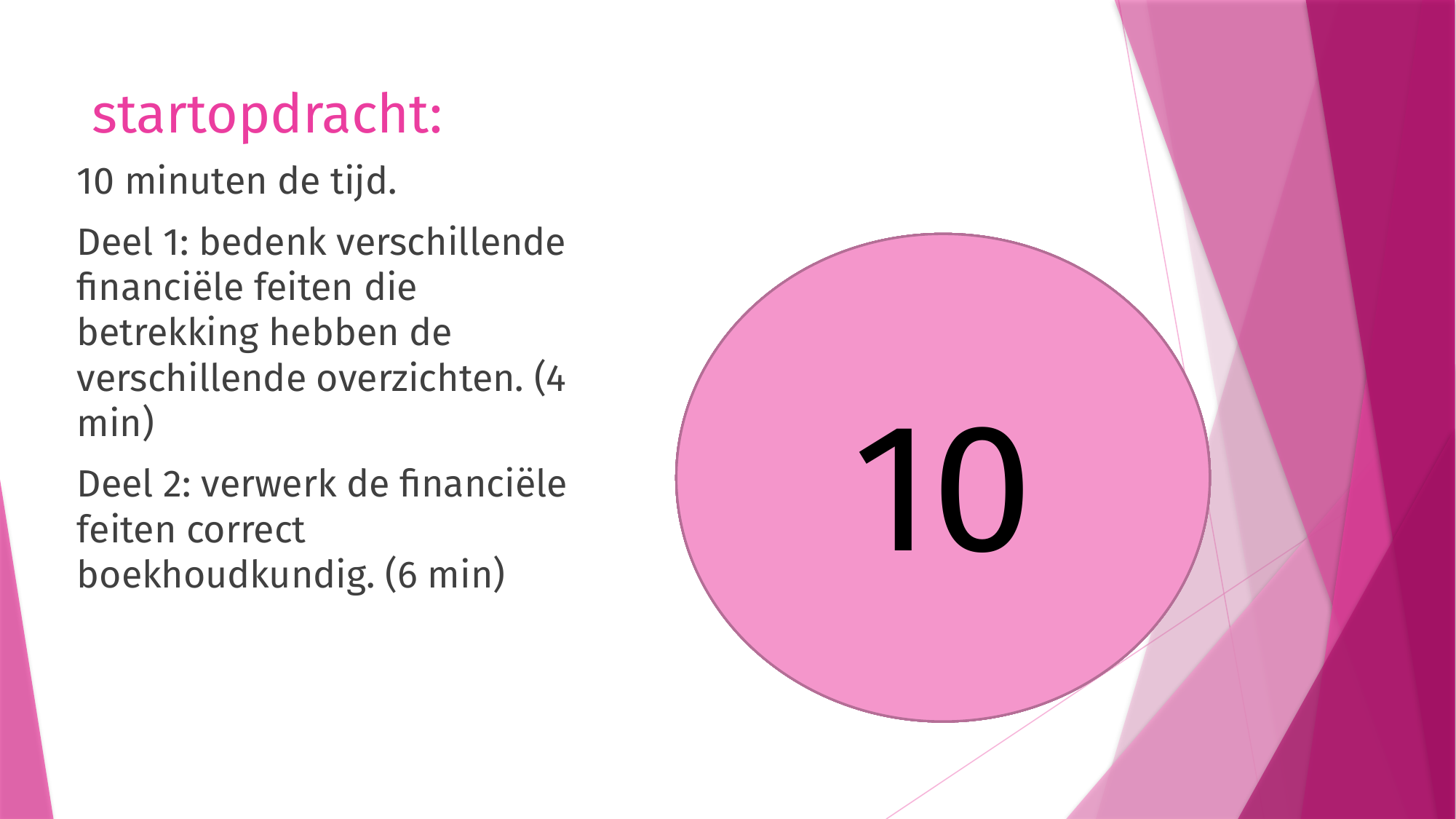

# startopdracht:
10 minuten de tijd.
Deel 1: bedenk verschillende financiële feiten die betrekking hebben de verschillende overzichten. (4 min)
Deel 2: verwerk de financiële feiten correct boekhoudkundig. (6 min)
10
9
8
5
6
7
4
3
1
2